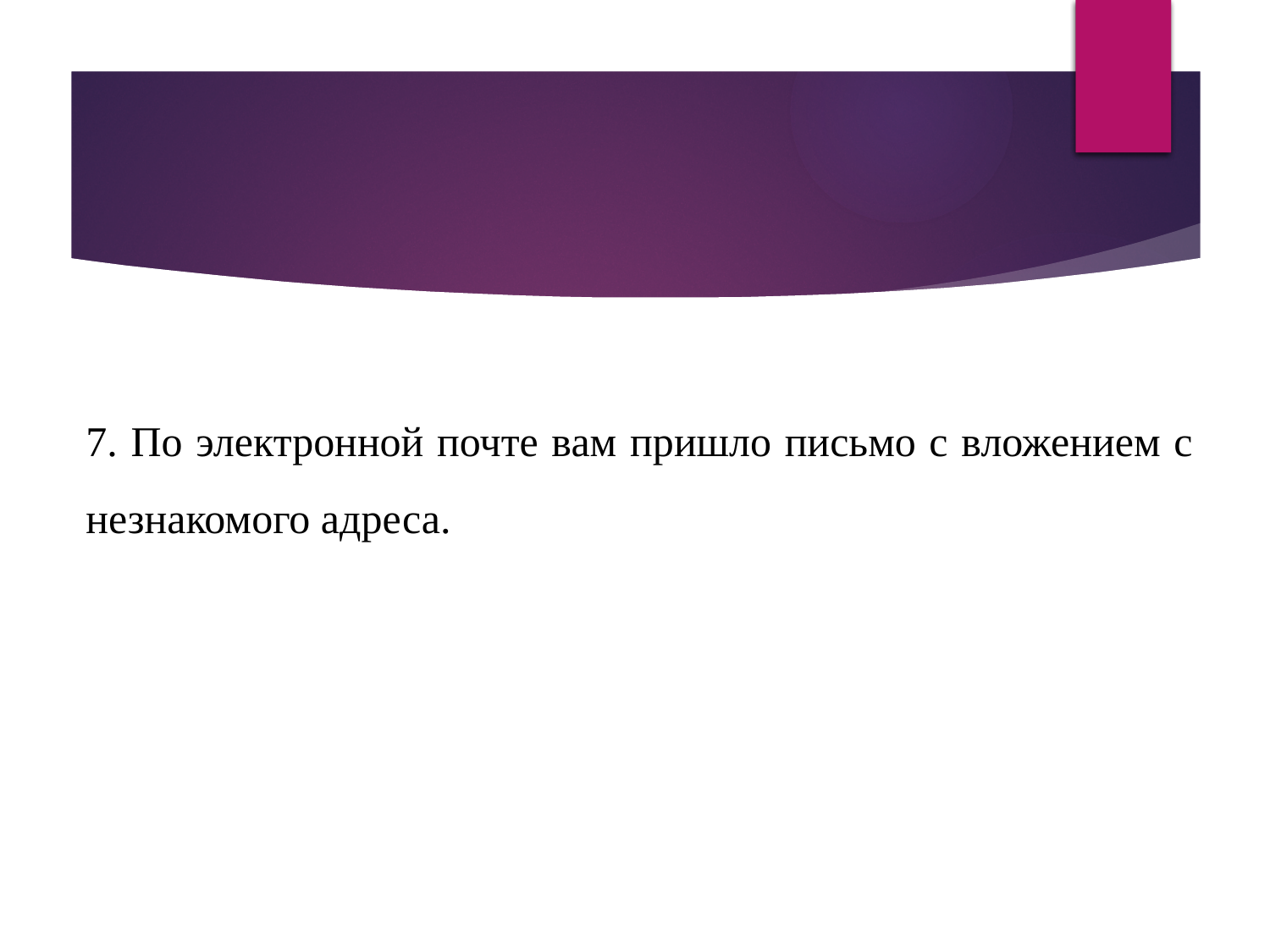

7. По электронной почте вам пришло письмо с вложением с незнакомого адреса.